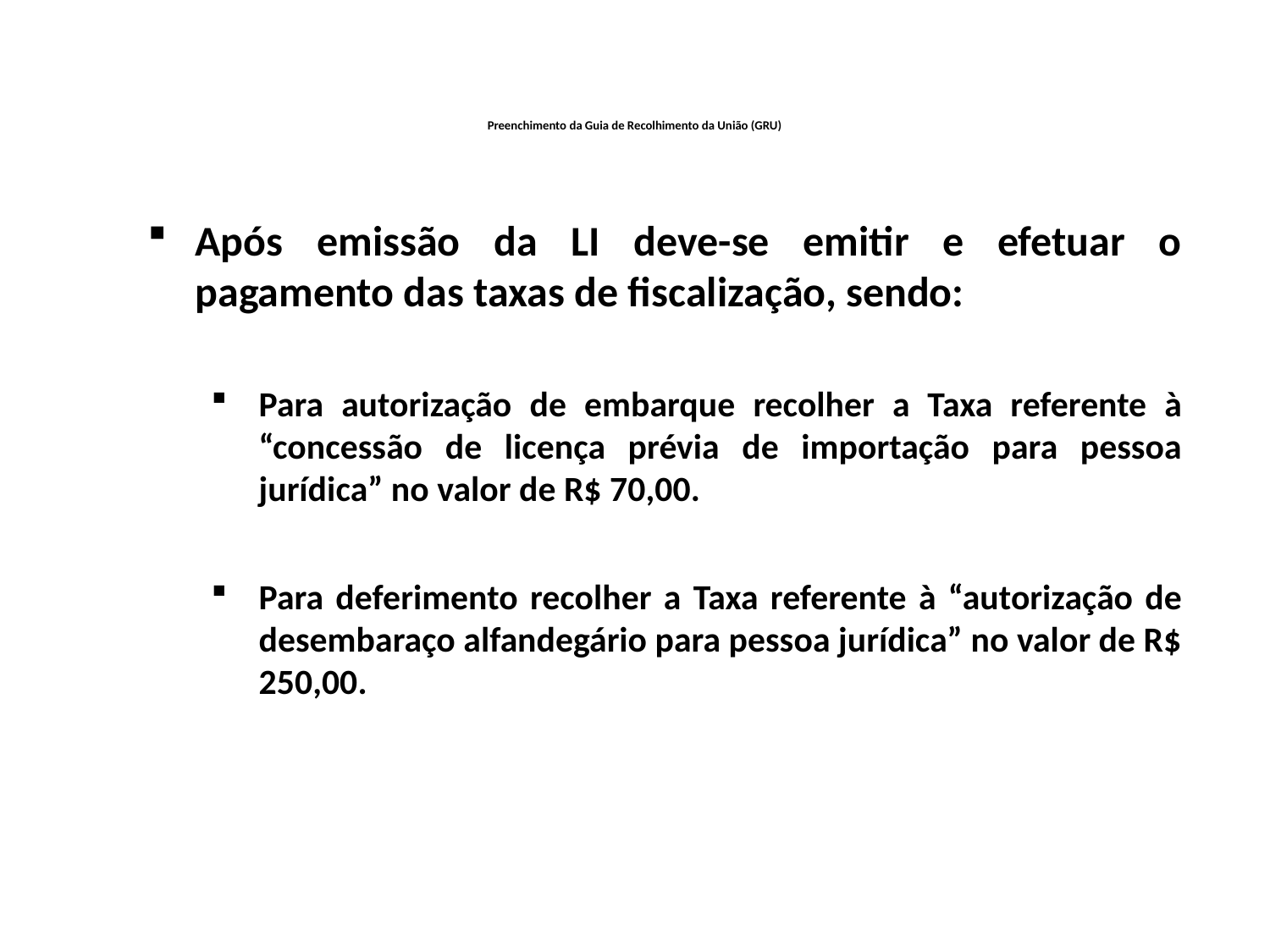

# Preenchimento da Guia de Recolhimento da União (GRU)

Após emissão da LI deve-se emitir e efetuar o pagamento das taxas de fiscalização, sendo:

Para autorização de embarque recolher a Taxa referente à “concessão de licença prévia de importação para pessoa jurídica” no valor de R$ 70,00.

Para deferimento recolher a Taxa referente à “autorização de desembaraço alfandegário para pessoa jurídica” no valor de R$ 250,00.